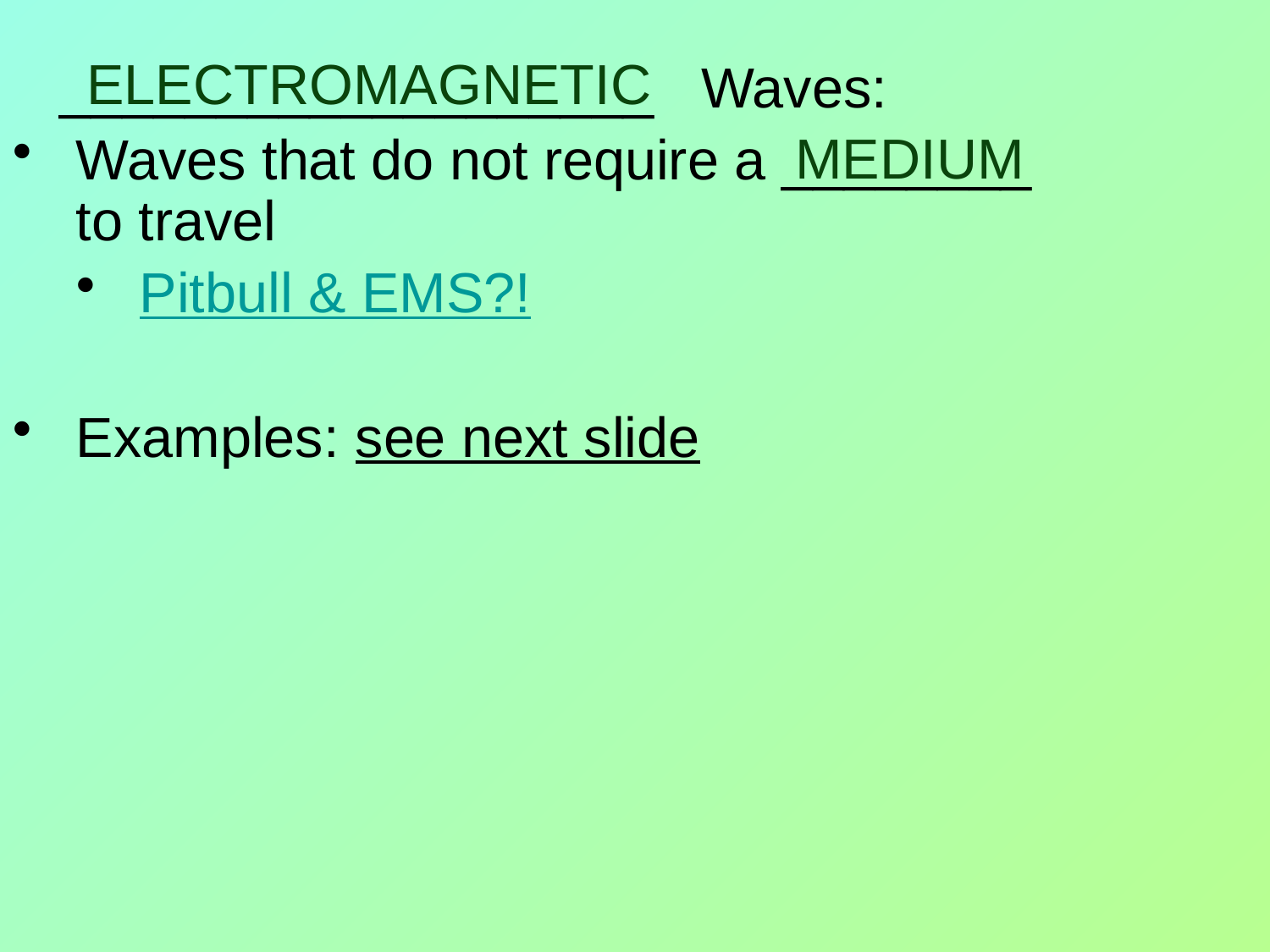

ELECTROMAGNETIC
   ___________________   Waves:
Waves that do not require a ________ to travel
Pitbull & EMS?!

Examples: see next slide
MEDIUM